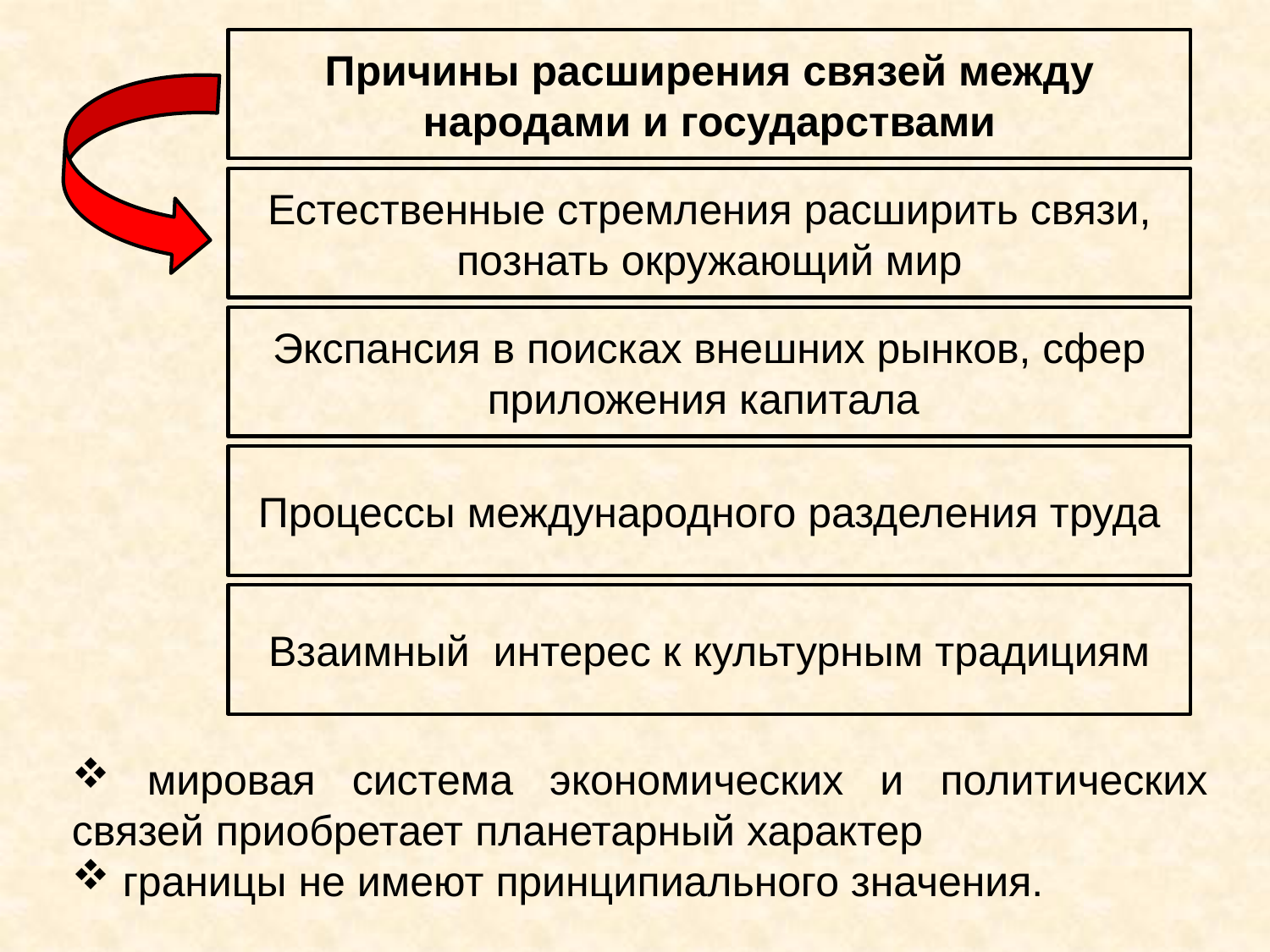

Причины расширения связей между народами и государствами

Естественные стремления расширить связи, познать окружающий мир

Экспансия в поисках внешних рынков, сфер приложения капитала

Процессы международного разделения труда

Взаимный  интерес к культурным традициям

 мировая система экономических и политических связей приобретает планетарный характер
 границы не имеют принци­пиального значения.